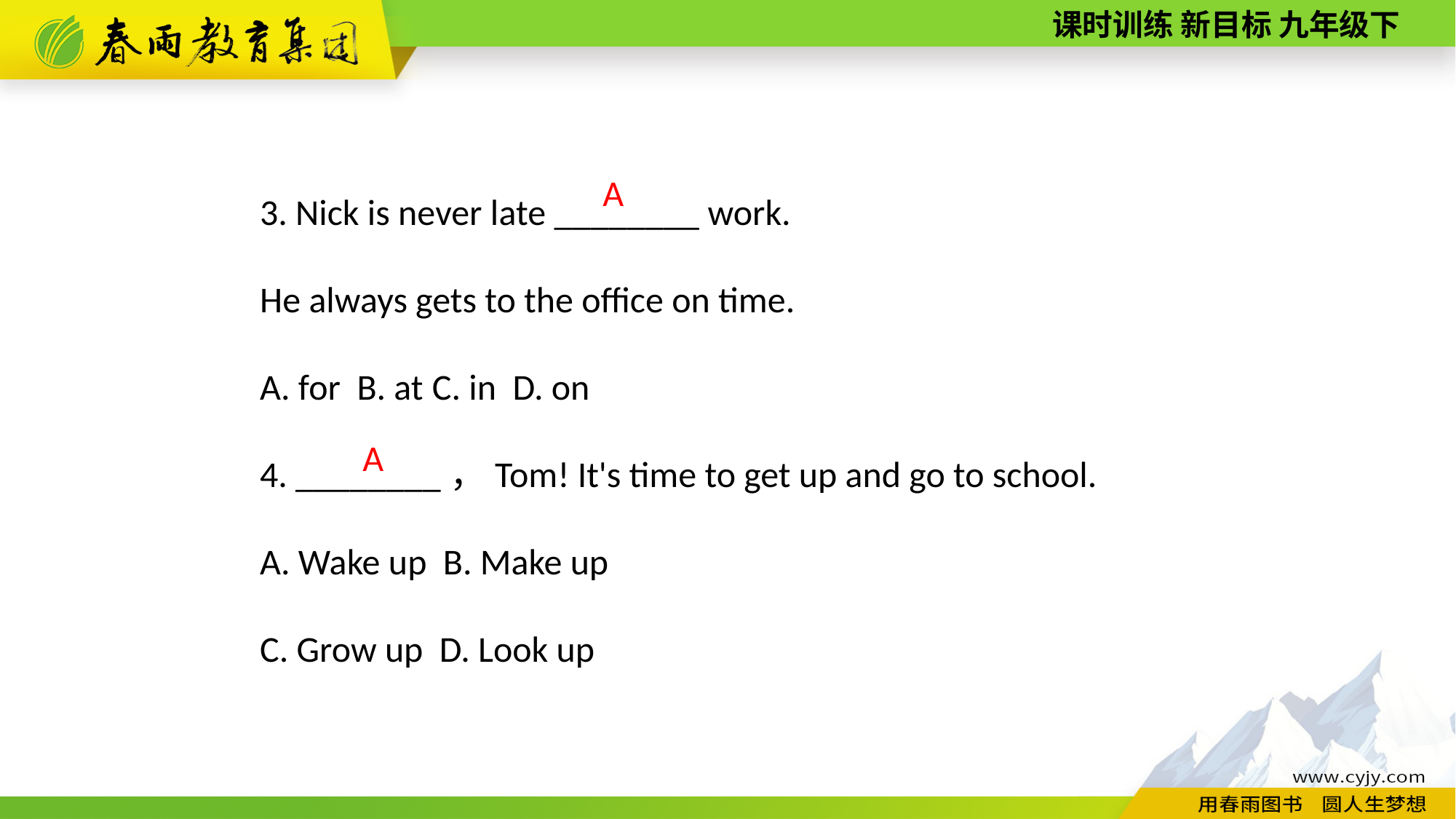

3. Nick is never late ________ work.
He always gets to the office on time.
A. for  B. at  C. in  D. on
4. ________，Tom! It's time to get up and go to school.
A. Wake up  B. Make up
C. Grow up  D. Look up
A
A